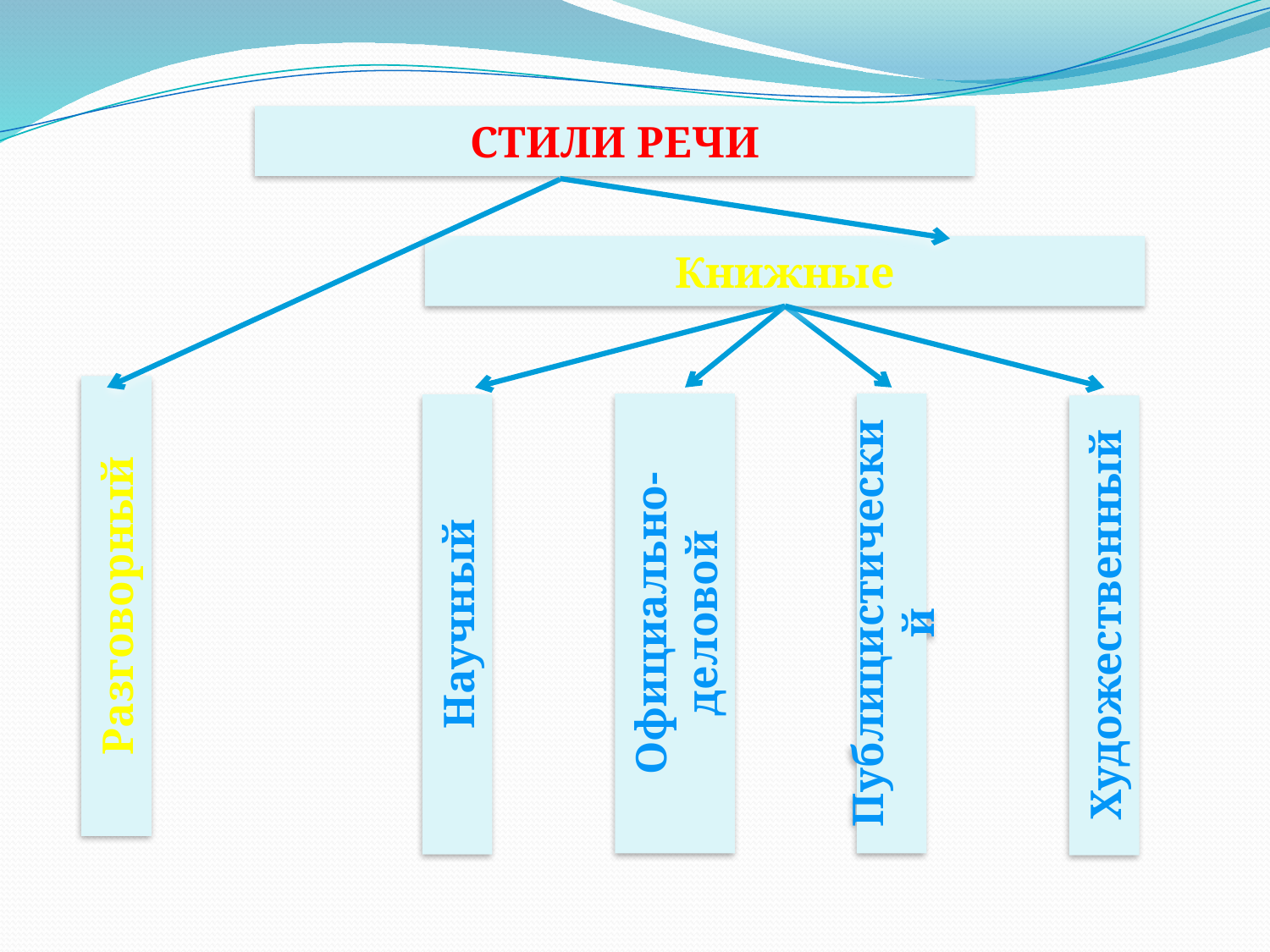

СТИЛИ РЕЧИ
Книжные
Официально-деловой
Разговорный
Публицистический
Научный
Художественный